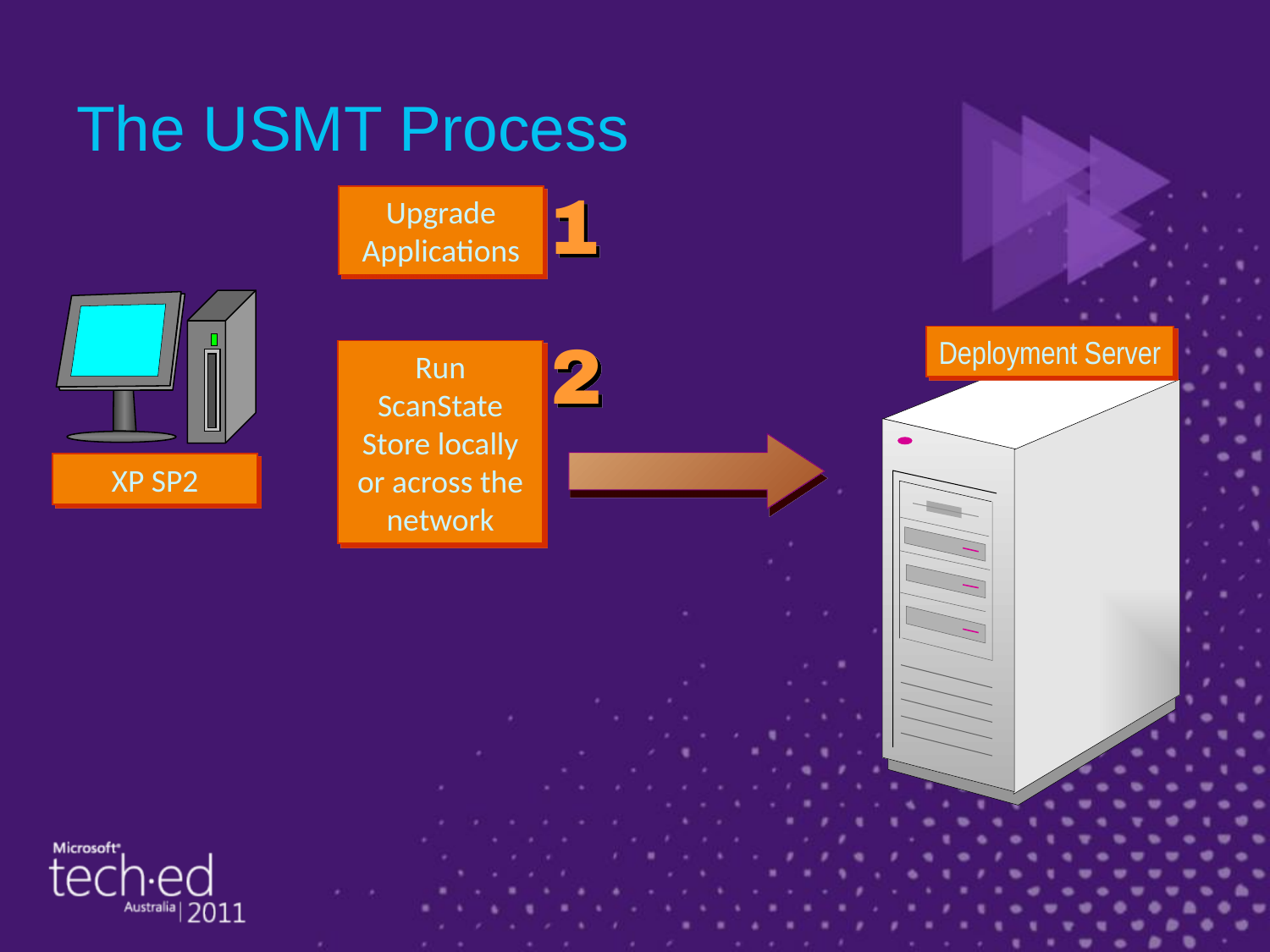

# The USMT Process
1
Upgrade Applications

XP SP2
2
Run ScanState Store locally or across the network
Deployment Server